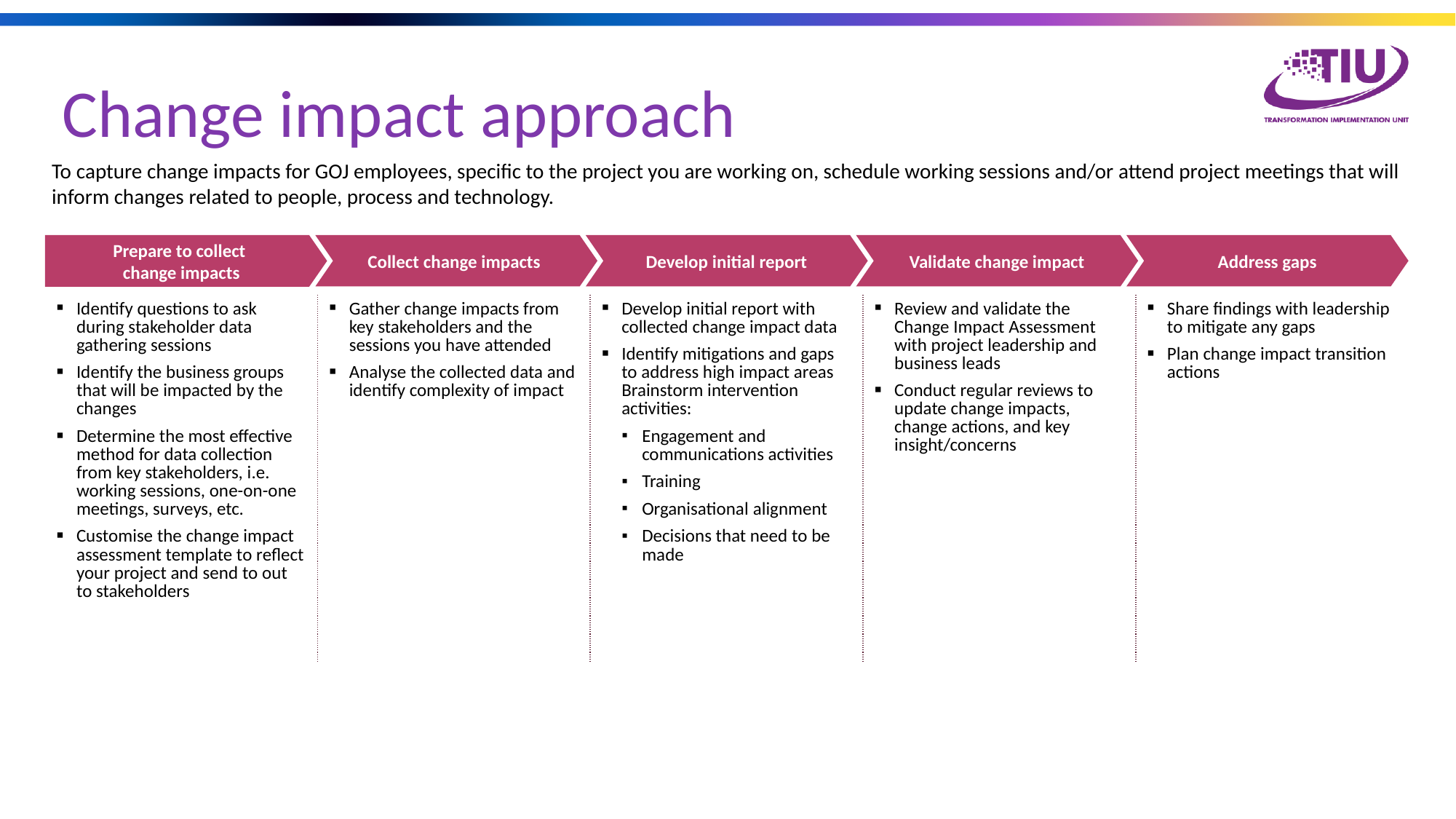

Change impact approach
To capture change impacts for GOJ employees, specific to the project you are working on, schedule working sessions and/or attend project meetings that will inform changes related to people, process and technology.
Prepare to collect
change impacts
Collect change impacts
Develop initial report
Validate change impact
Address gaps
| Identify questions to ask during stakeholder data gathering sessions Identify the business groups that will be impacted by the changes Determine the most effective method for data collection from key stakeholders, i.e. working sessions, one-on-one meetings, surveys, etc. Customise the change impact assessment template to reflect your project and send to out to stakeholders | Gather change impacts from key stakeholders and the sessions you have attended Analyse the collected data and identify complexity of impact | Develop initial report with collected change impact data Identify mitigations and gaps to address high impact areas Brainstorm intervention activities: Engagement and communications activities Training Organisational alignment Decisions that need to be made | Review and validate the Change Impact Assessment with project leadership and business leads Conduct regular reviews to update change impacts, change actions, and key insight/concerns | Share findings with leadership to mitigate any gaps Plan change impact transition actions |
| --- | --- | --- | --- | --- |